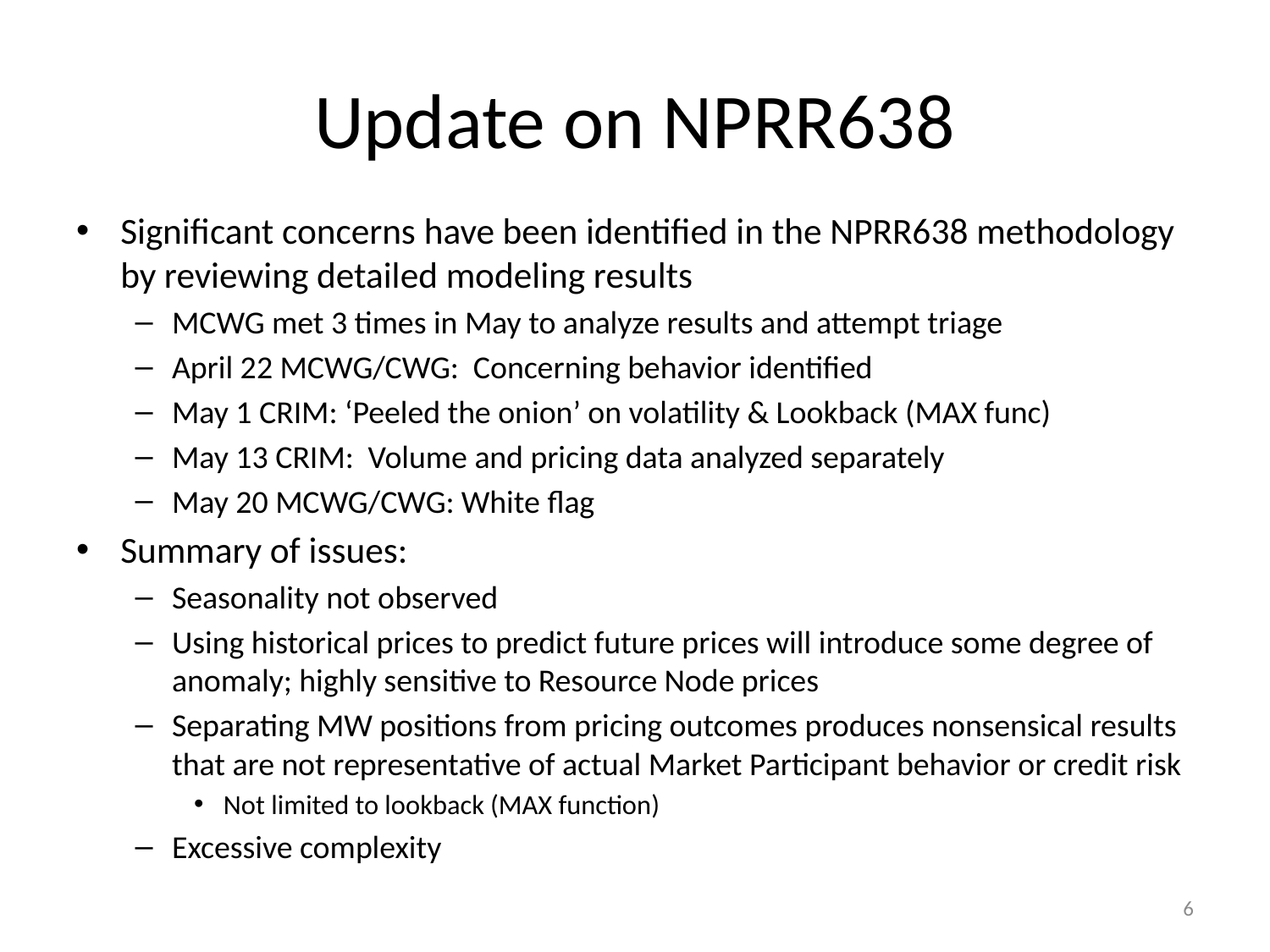

# Update on NPRR638
Significant concerns have been identified in the NPRR638 methodology by reviewing detailed modeling results
MCWG met 3 times in May to analyze results and attempt triage
April 22 MCWG/CWG:  Concerning behavior identified
May 1 CRIM: ‘Peeled the onion’ on volatility & Lookback (MAX func)
May 13 CRIM:  Volume and pricing data analyzed separately
May 20 MCWG/CWG: White flag
Summary of issues:
Seasonality not observed
Using historical prices to predict future prices will introduce some degree of anomaly; highly sensitive to Resource Node prices
Separating MW positions from pricing outcomes produces nonsensical results that are not representative of actual Market Participant behavior or credit risk
Not limited to lookback (MAX function)
Excessive complexity
6